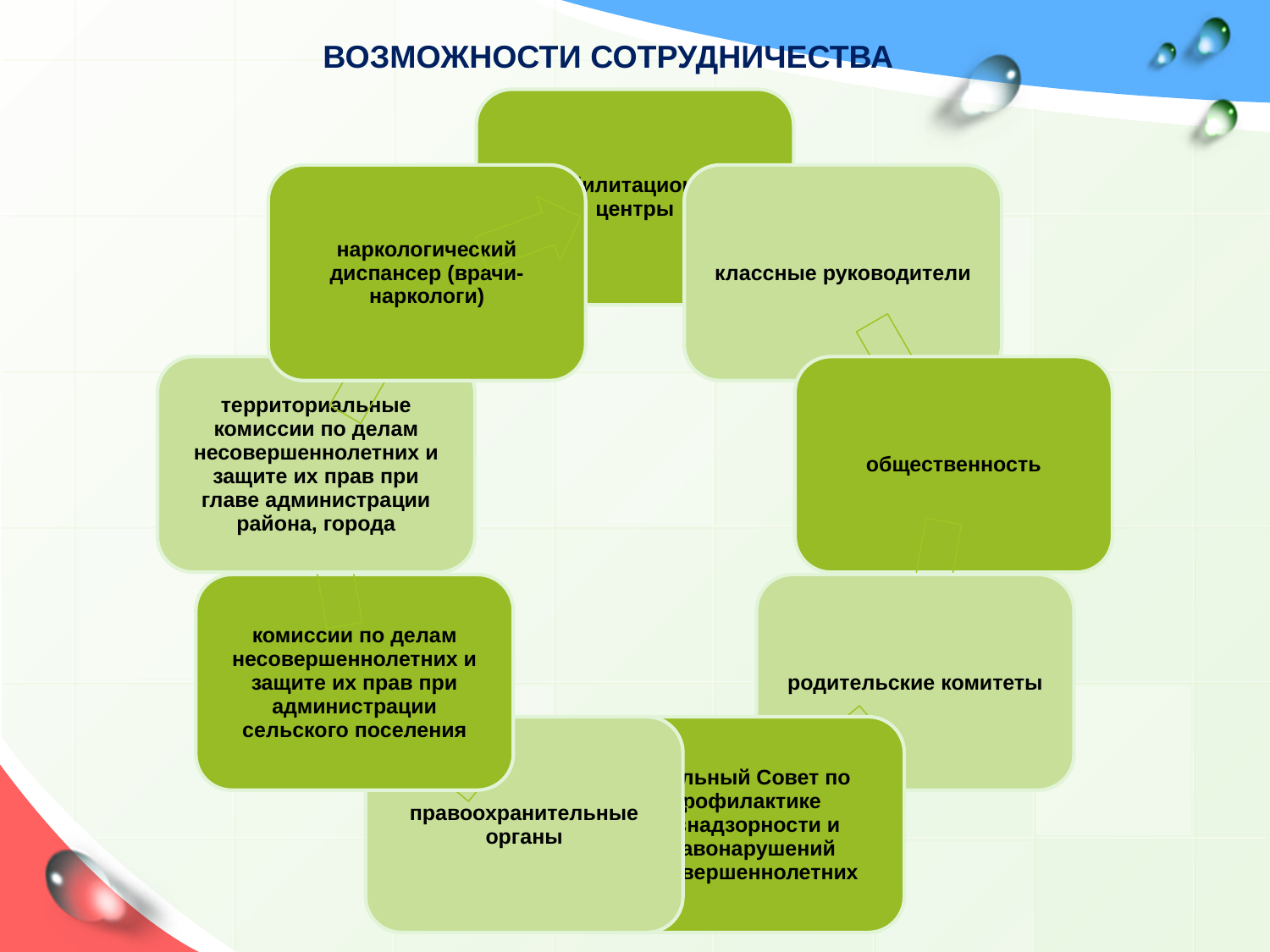

ВОЗМОЖНОСТИ СОТРУДНИЧЕСТВА
общественность
родительские комитеты
комиссии по делам несовершеннолетних и защите их прав при администрации сельского поселения
классные руководители
территориальные комиссии по делам несовершеннолетних и защите их прав при главе администрации района, города
реабилитационные центры
наркологический диспансер (врачи-наркологи)